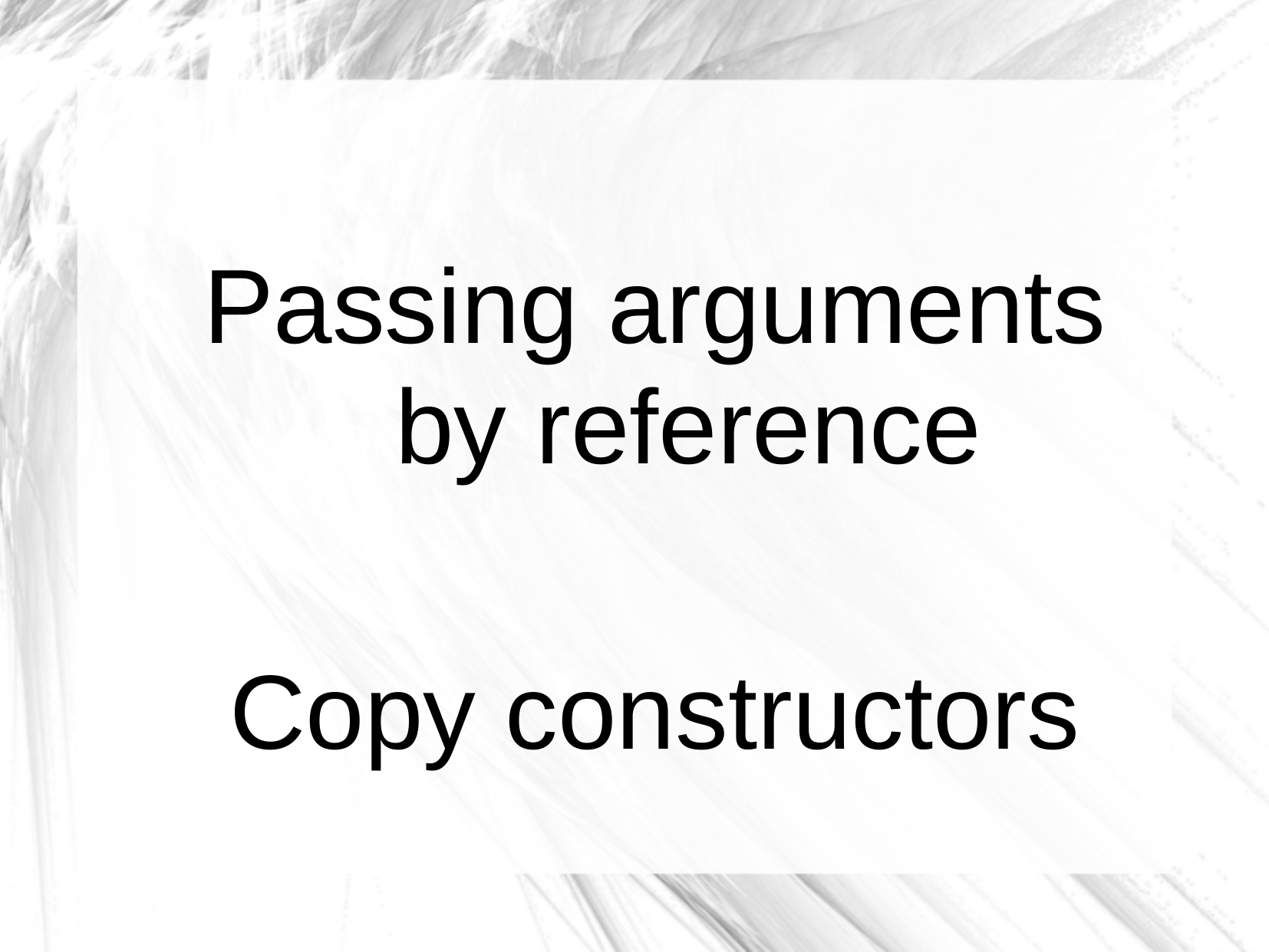

#
Passing arguments
by reference

Copy constructors